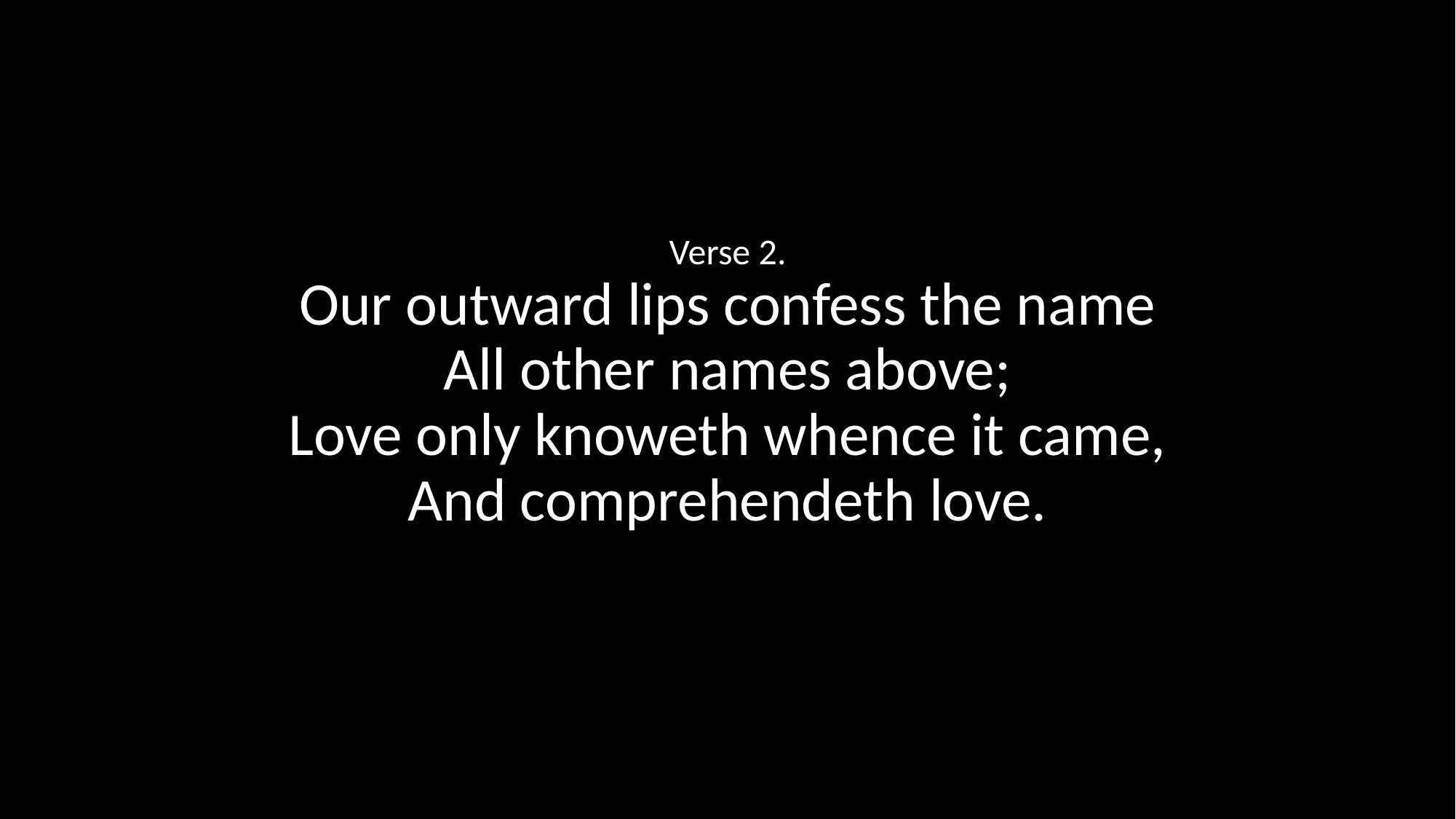

Verse 2.
Our outward lips confess the name
All other names above;
Love only knoweth whence it came,
And comprehendeth love.